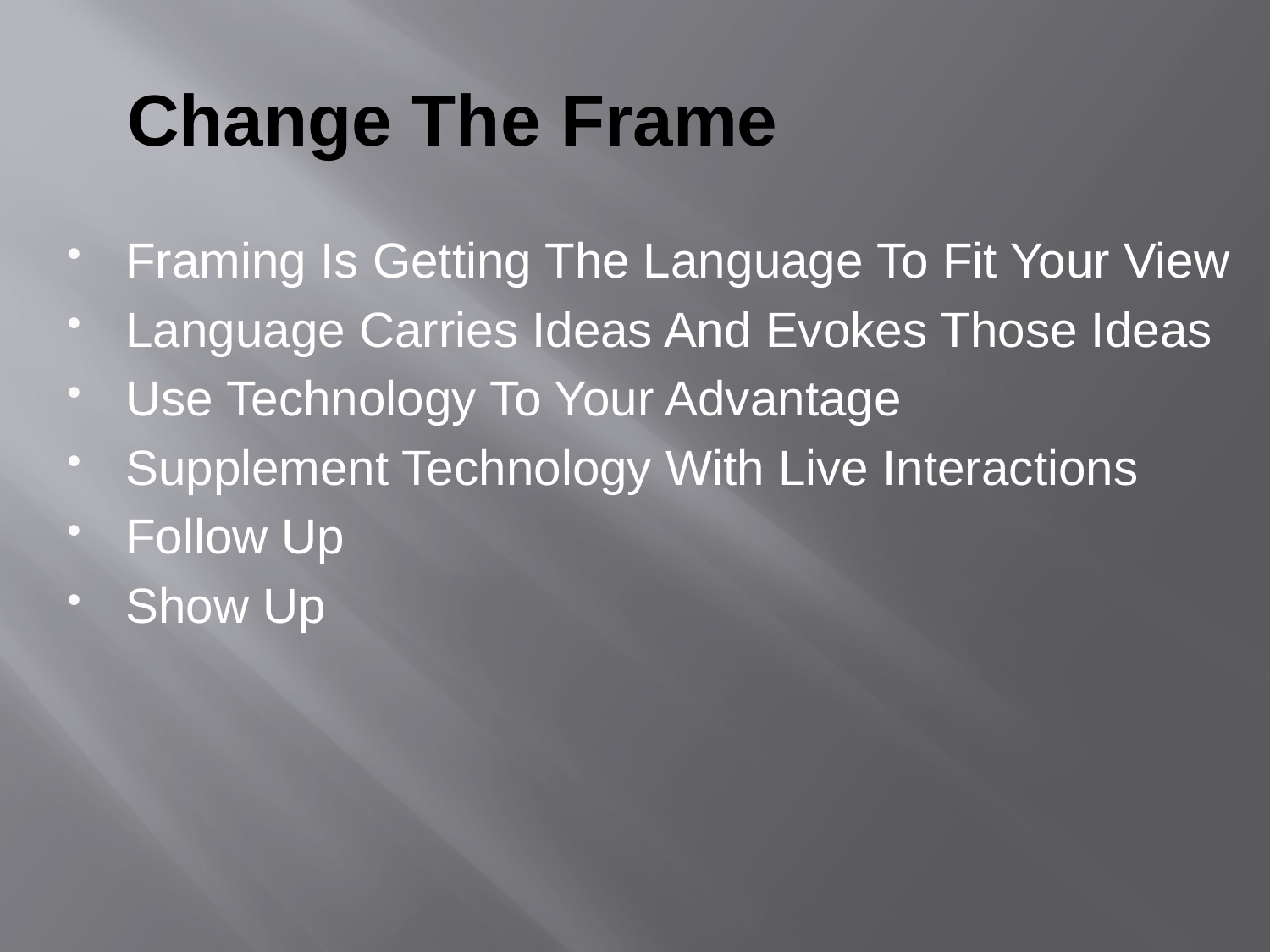

# Change The Frame
Framing Is Getting The Language To Fit Your View
Language Carries Ideas And Evokes Those Ideas
Use Technology To Your Advantage
Supplement Technology With Live Interactions
Follow Up
Show Up